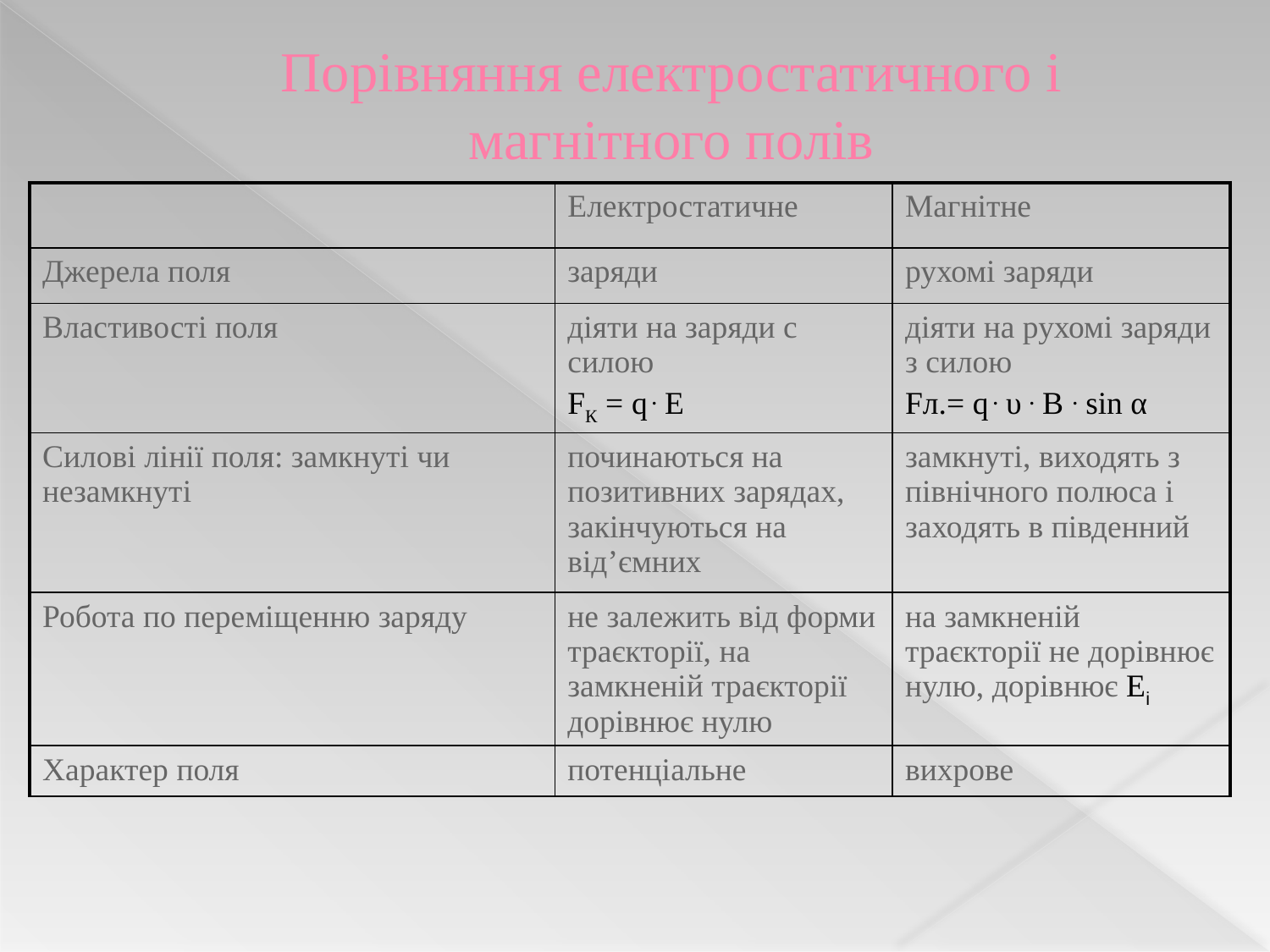

# Порівняння електростатичного і магнітного полів
|  | Електростатичне | Магнітне |
| --- | --- | --- |
| Джерела поля | заряди | рухомі заряди |
| Властивості поля | діяти на заряди с силою FК = q . Е | діяти на рухомі заряди з силою Fл.= q . υ . В . sin α |
| Силові лінії поля: замкнуті чи незамкнуті | починаються на позитивних зарядах, закінчуються на від’ємних | замкнуті, виходять з північного полюса і заходять в південний |
| Робота по переміщенню заряду | не залежить від форми траєкторії, на замкненій траєкторії дорівнює нулю | на замкненій траєкторії не дорівнює нулю, дорівнює Еі |
| Характер поля | потенціальне | вихрове |